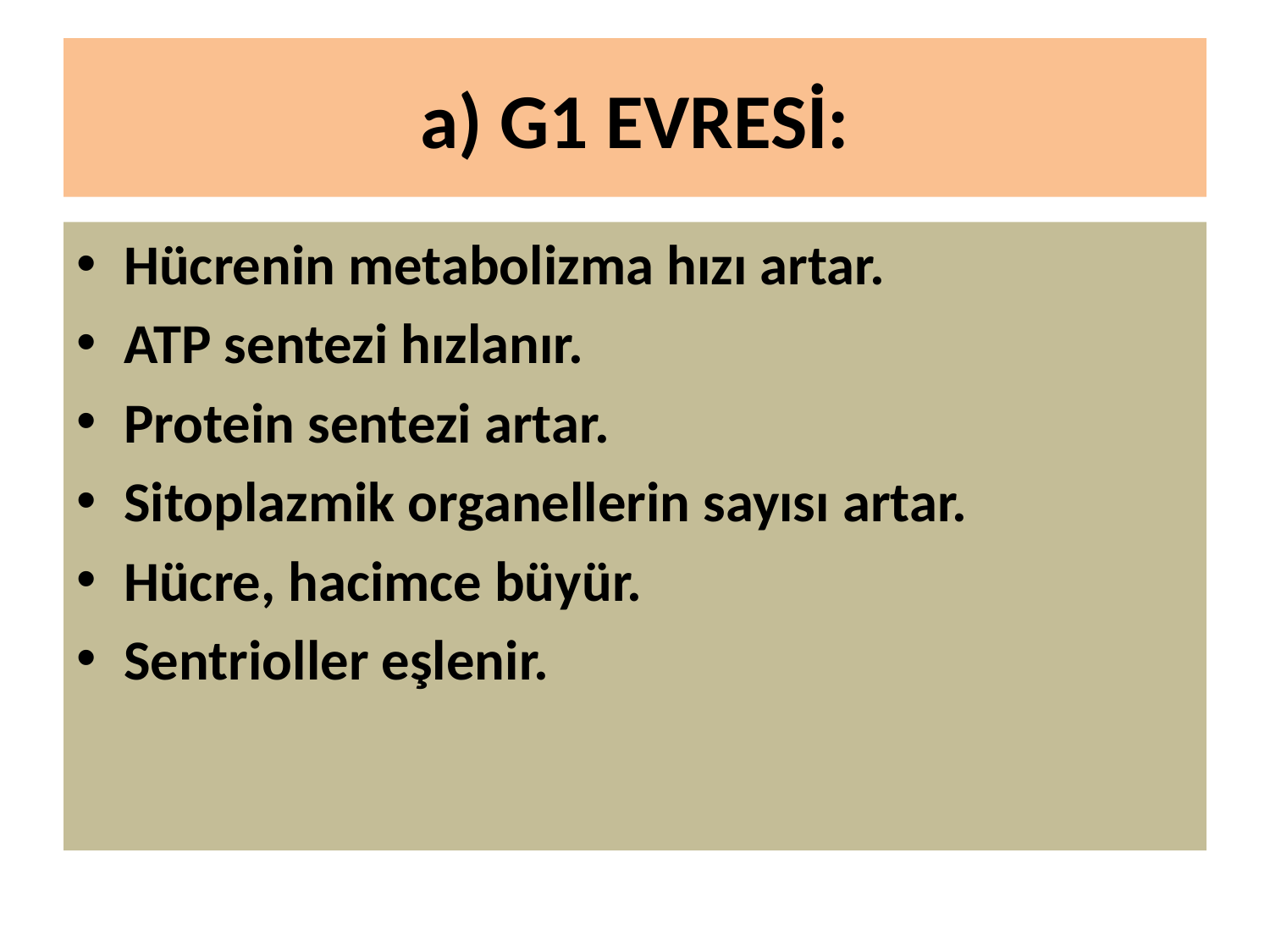

# a) G1 EVRESİ:
Hücrenin metabolizma hızı artar.
ATP sentezi hızlanır.
Protein sentezi artar.
Sitoplazmik organellerin sayısı artar.
Hücre, hacimce büyür.
Sentrioller eşlenir.